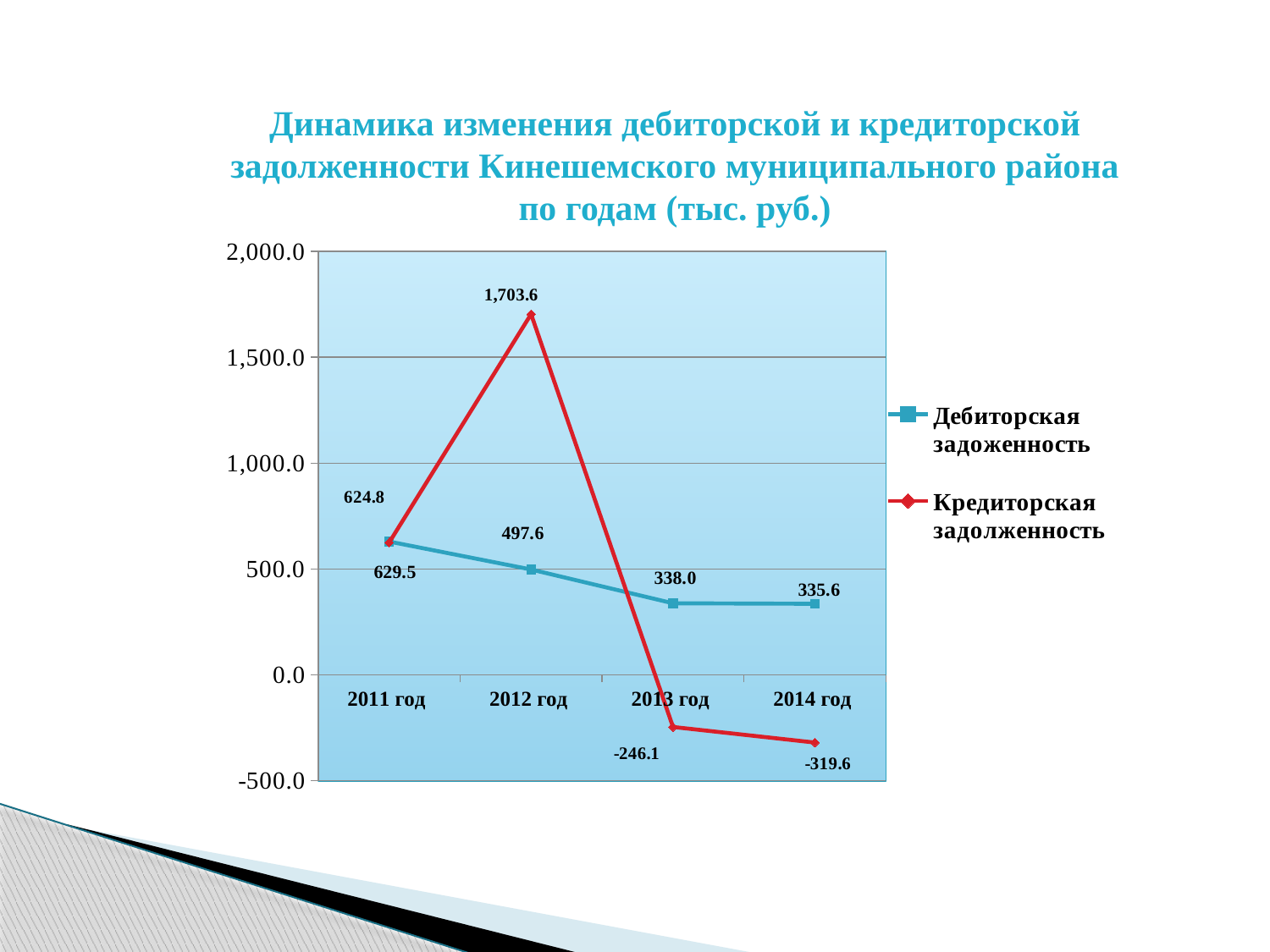

Динамика изменения дебиторской и кредиторской задолженности Кинешемского муниципального района по годам (тыс. руб.)

### Chart

| Category | Дебиторская задоженность | Кредиторская задолженность |
|---|---|---|
| 2011 год  | 629.5 | 624.8 |
| 2012 год  | 497.6 | 1703.6 |
| 2013 год  | 338.0 | -246.1 |
| 2014 год  | 335.6 | -319.6 |